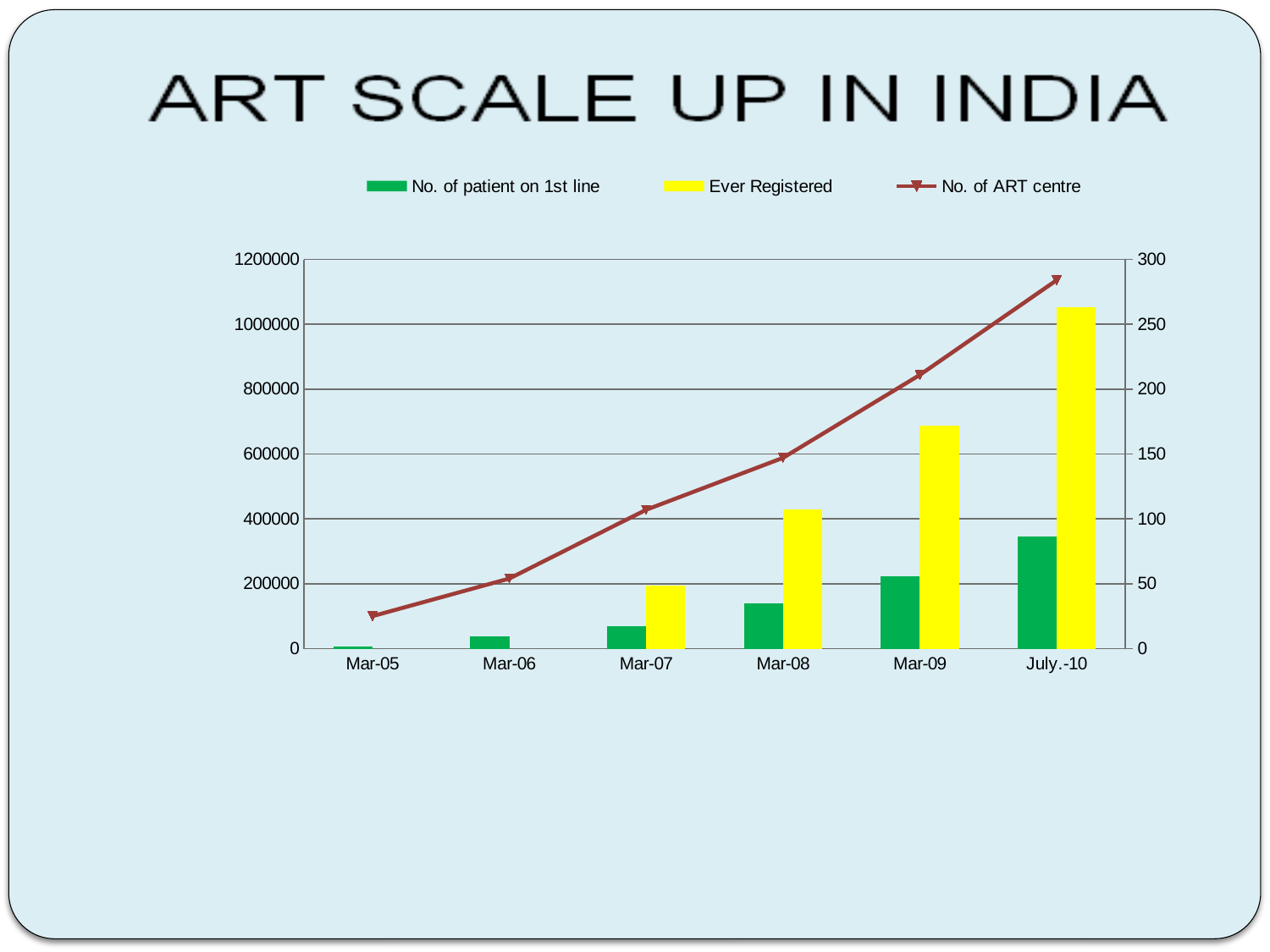

### Chart

| Category | No. of patient on 1st line | Ever Registered | No. of ART centre |
|---|---|---|---|
| Mar-05 | 6845.0 | None | 25.0 |
| Mar-06 | 37368.0 | None | 54.0 |
| Mar-07 | 69016.0 | 194607.0 | 107.0 |
| Mar-08 | 140654.0 | 428056.0 | 147.0 |
| Mar-09 | 223223.0 | 686913.0 | 211.0 |
| July.-10 | 345856.0 | 1051846.0 | 284.0 |